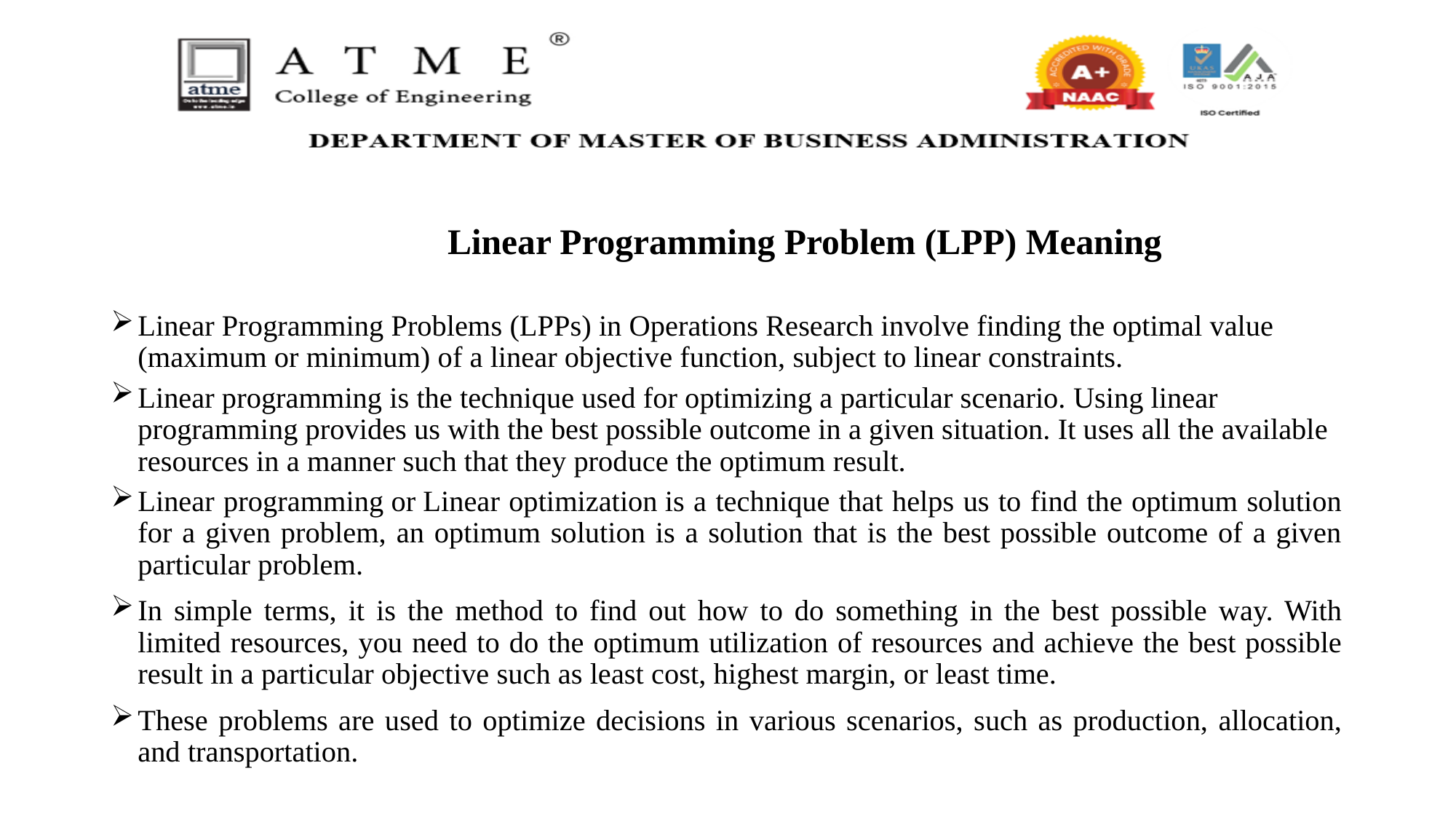

Linear Programming Problem (LPP) Meaning

Linear Programming Problems (LPPs) in Operations Research involve finding the optimal value (maximum or minimum) of a linear objective function, subject to linear constraints.
Linear programming is the technique used for optimizing a particular scenario. Using linear programming provides us with the best possible outcome in a given situation. It uses all the available resources in a manner such that they produce the optimum result.
Linear programming or Linear optimization is a technique that helps us to find the optimum solution for a given problem, an optimum solution is a solution that is the best possible outcome of a given particular problem.
In simple terms, it is the method to find out how to do something in the best possible way. With limited resources, you need to do the optimum utilization of resources and achieve the best possible result in a particular objective such as least cost, highest margin, or least time.
These problems are used to optimize decisions in various scenarios, such as production, allocation, and transportation.